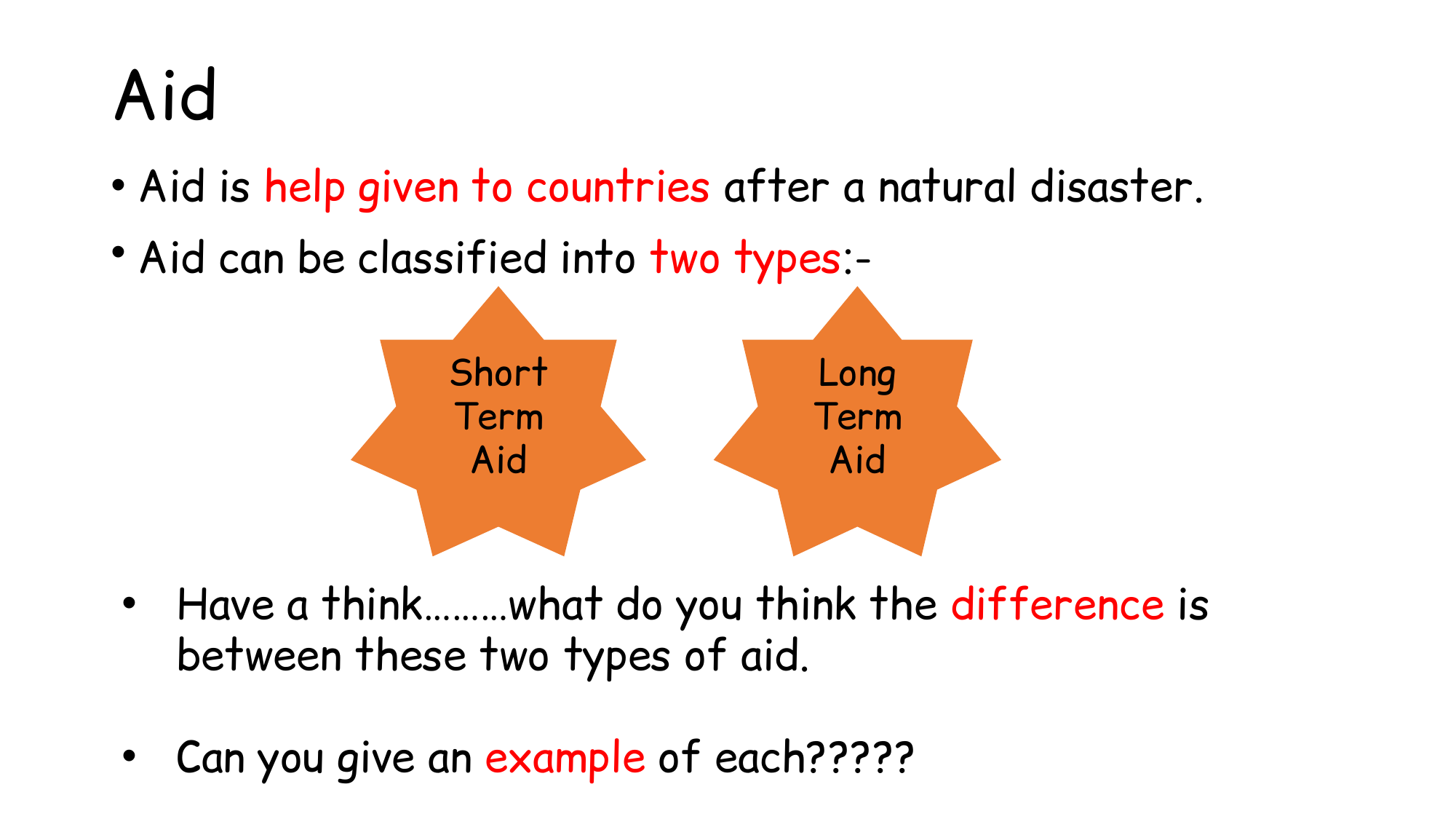

# Aid
Aid is help given to countries after a natural disaster.
Aid can be classified into two types:-

Short Term Aid
Long Term Aid
Have a think………what do you think the difference is between these two types of aid.

Can you give an example of each?????